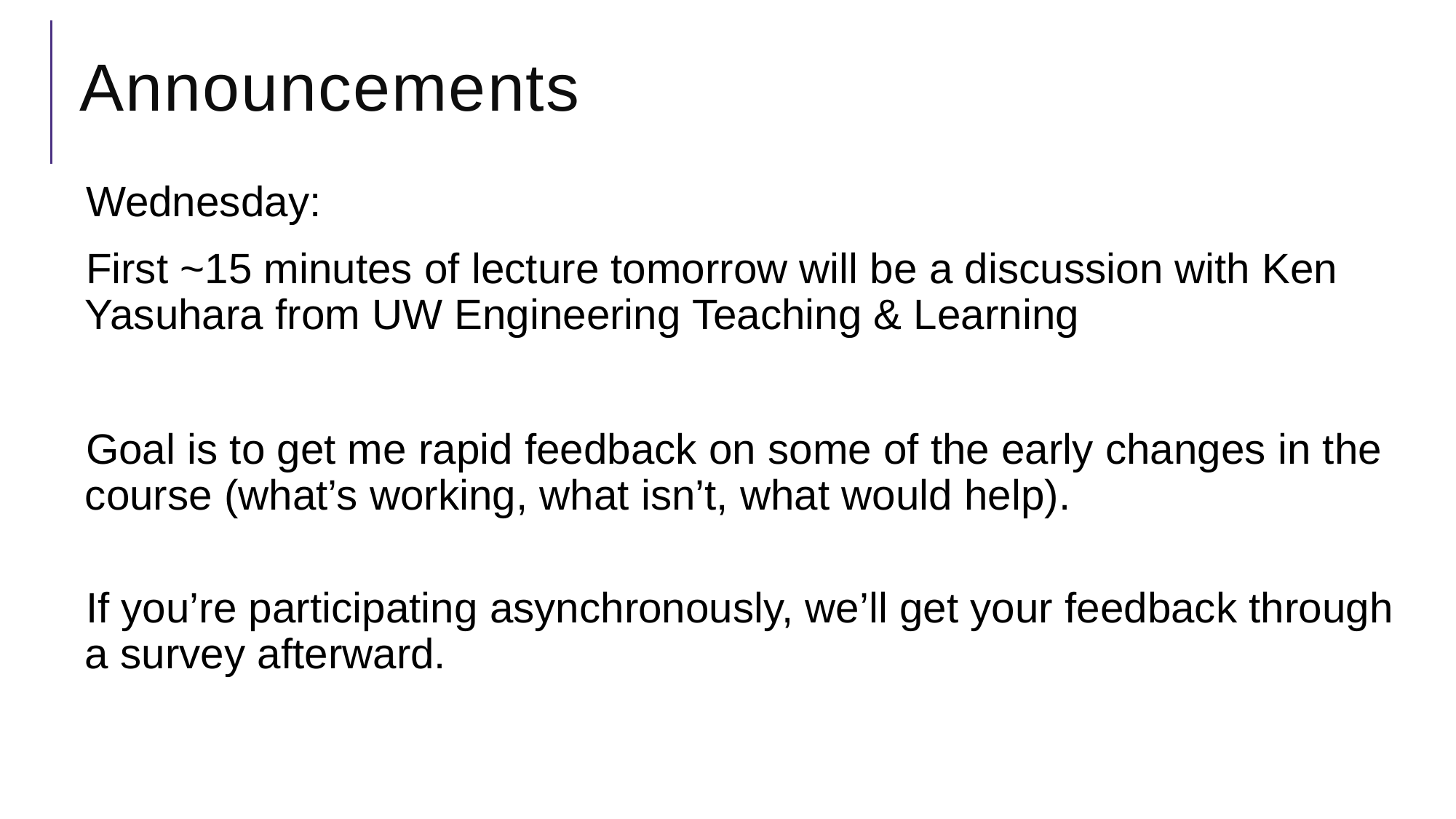

# Announcements
Wednesday:
First ~15 minutes of lecture tomorrow will be a discussion with Ken Yasuhara from UW Engineering Teaching & Learning

Goal is to get me rapid feedback on some of the early changes in the course (what’s working, what isn’t, what would help).
If you’re participating asynchronously, we’ll get your feedback through a survey afterward.